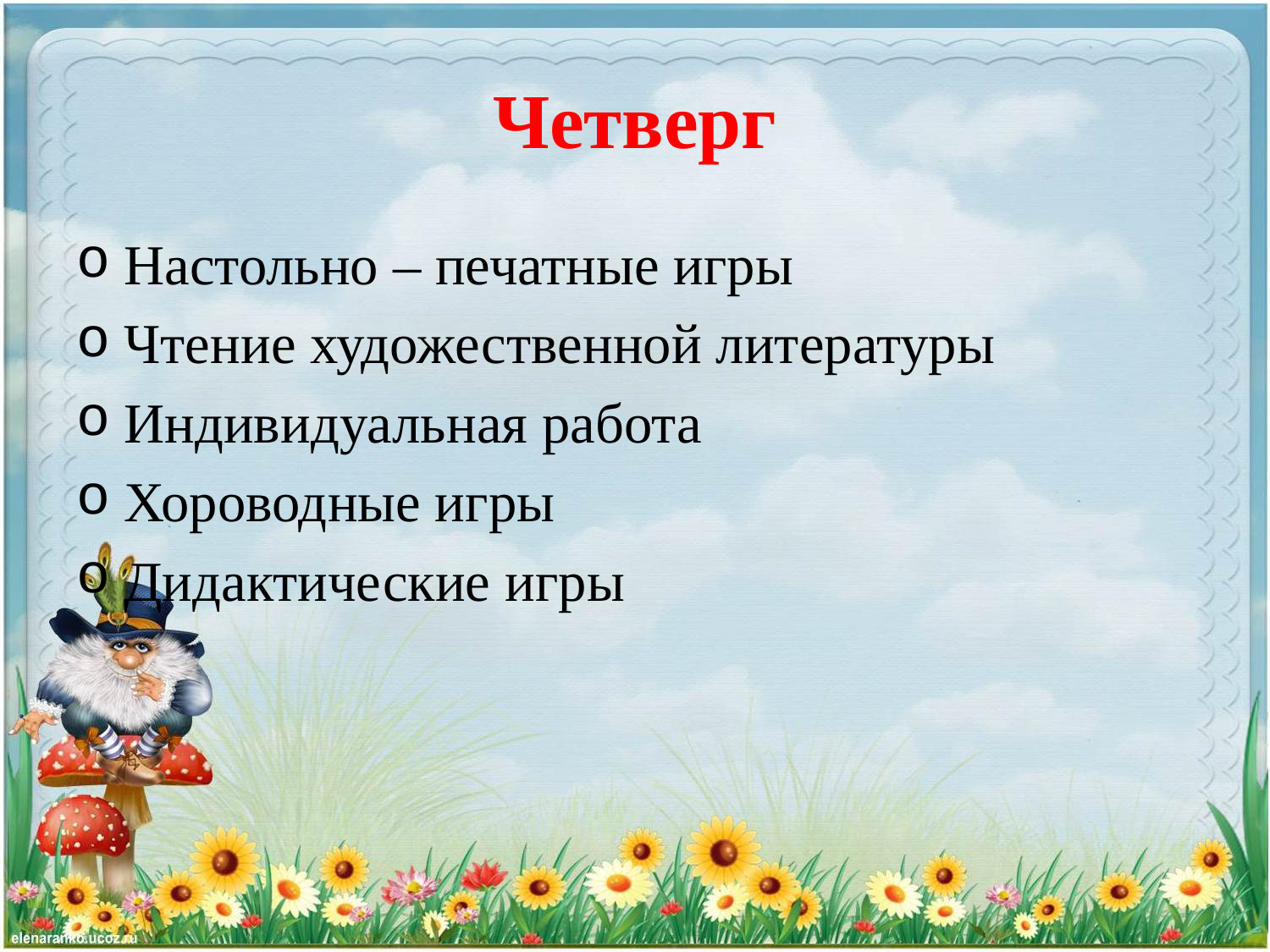

# Четверг
Настольно – печатные игры
Чтение художественной литературы
Индивидуальная работа
Хороводные игры
Дидактические игры